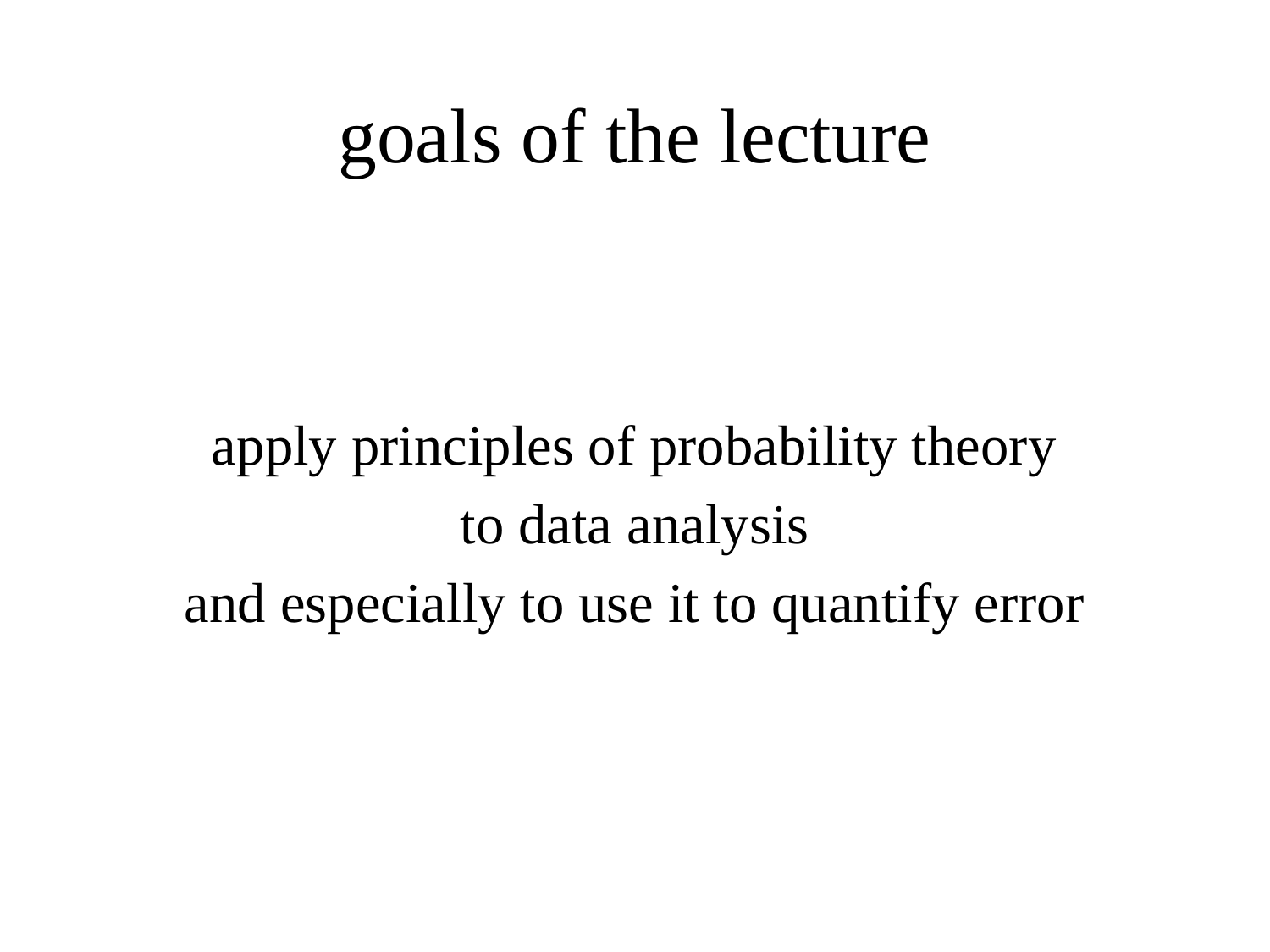

# goals of the lecture
apply principles of probability theory
to data analysis
and especially to use it to quantify error